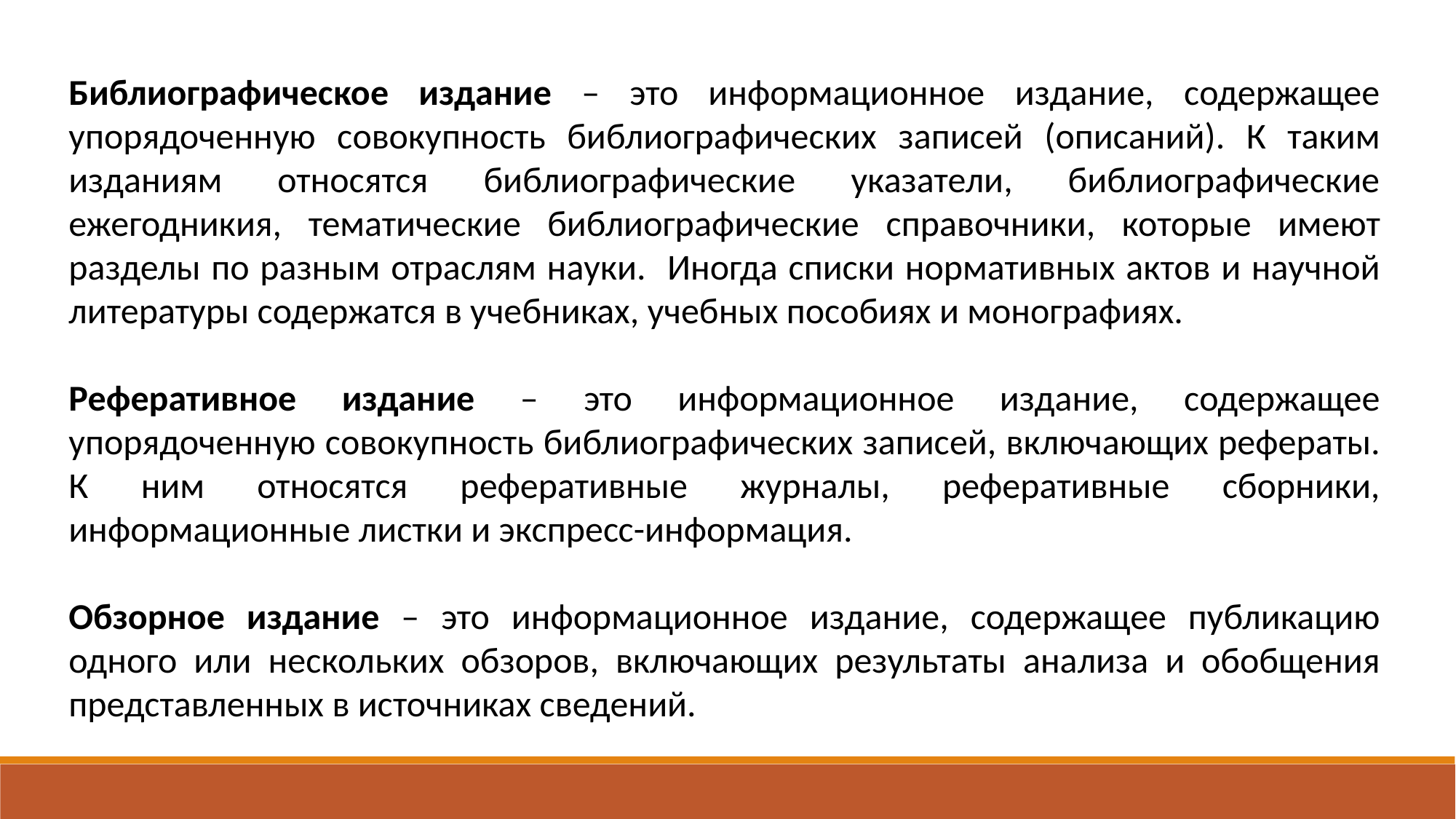

Библиографическое издание – это информационное издание, содержащее упорядоченную совокупность библиографических записей (описаний). К таким изданиям относятся библиографические указатели, библиографические ежегодникия, тематические библиографические справочники, которые имеют разделы по разным отраслям науки.  Иногда списки нормативных актов и научной литературы содержатся в учебниках, учебных пособиях и монографиях.

Реферативное издание – это информационное издание, содержащее упорядоченную совокупность библиографических записей, включающих рефераты. К ним относятся реферативные журналы, реферативные сборники, информационные листки и экспресс-информация.

Обзорное издание – это информационное издание, содержащее публикацию одного или нескольких обзоров, включающих результаты анализа и обобщения представленных в источниках сведений.